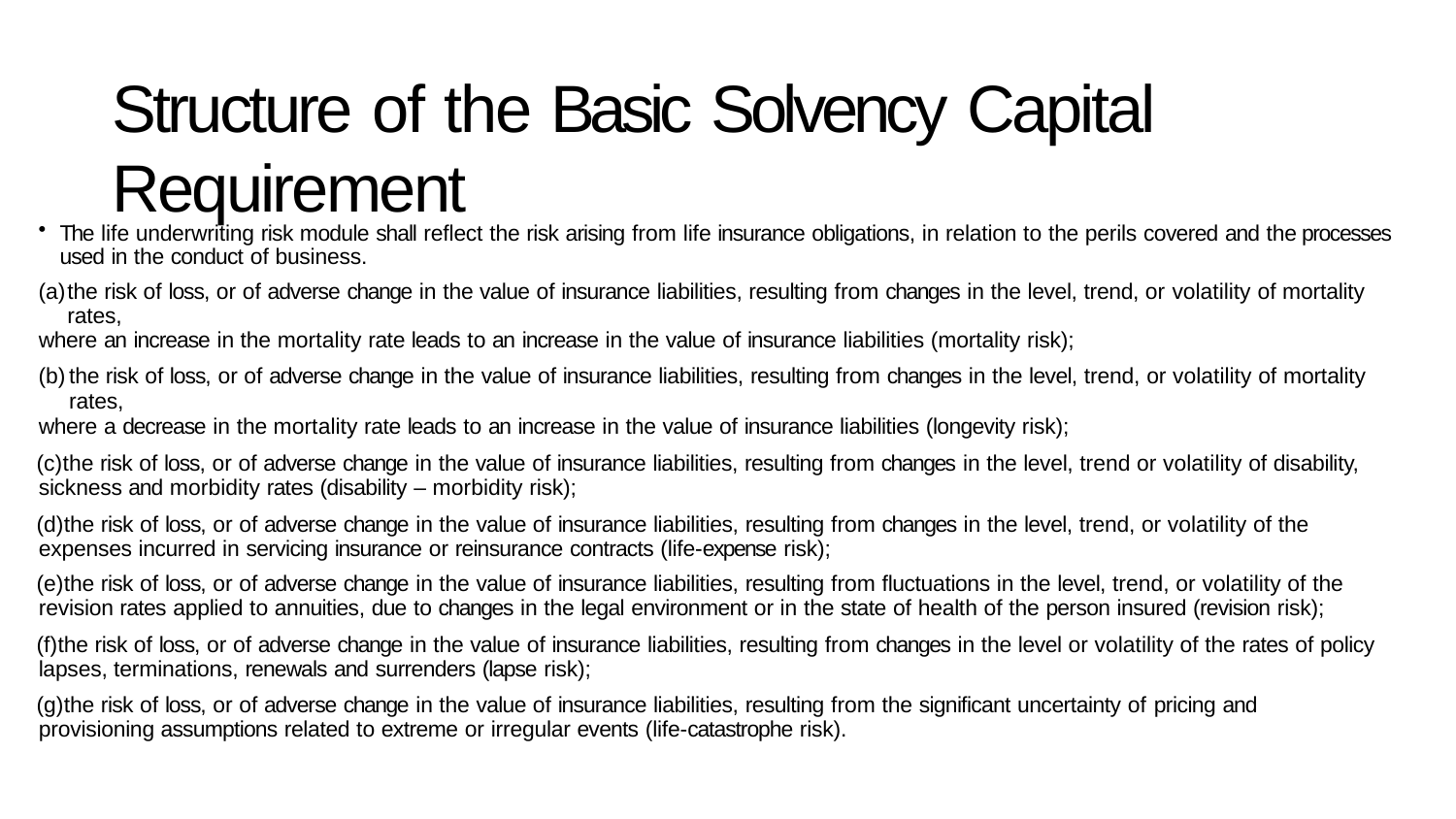

# Structure of the Basic Solvency Capital Requirement
The life underwriting risk module shall reflect the risk arising from life insurance obligations, in relation to the perils covered and the processes used in the conduct of business.
the risk of loss, or of adverse change in the value of insurance liabilities, resulting from changes in the level, trend, or volatility of mortality rates,
where an increase in the mortality rate leads to an increase in the value of insurance liabilities (mortality risk);
the risk of loss, or of adverse change in the value of insurance liabilities, resulting from changes in the level, trend, or volatility of mortality rates,
where a decrease in the mortality rate leads to an increase in the value of insurance liabilities (longevity risk);
the risk of loss, or of adverse change in the value of insurance liabilities, resulting from changes in the level, trend or volatility of disability, sickness and morbidity rates (disability – morbidity risk);
the risk of loss, or of adverse change in the value of insurance liabilities, resulting from changes in the level, trend, or volatility of the expenses incurred in servicing insurance or reinsurance contracts (life-expense risk);
the risk of loss, or of adverse change in the value of insurance liabilities, resulting from fluctuations in the level, trend, or volatility of the revision rates applied to annuities, due to changes in the legal environment or in the state of health of the person insured (revision risk);
the risk of loss, or of adverse change in the value of insurance liabilities, resulting from changes in the level or volatility of the rates of policy lapses, terminations, renewals and surrenders (lapse risk);
the risk of loss, or of adverse change in the value of insurance liabilities, resulting from the significant uncertainty of pricing and provisioning assumptions related to extreme or irregular events (life-catastrophe risk).